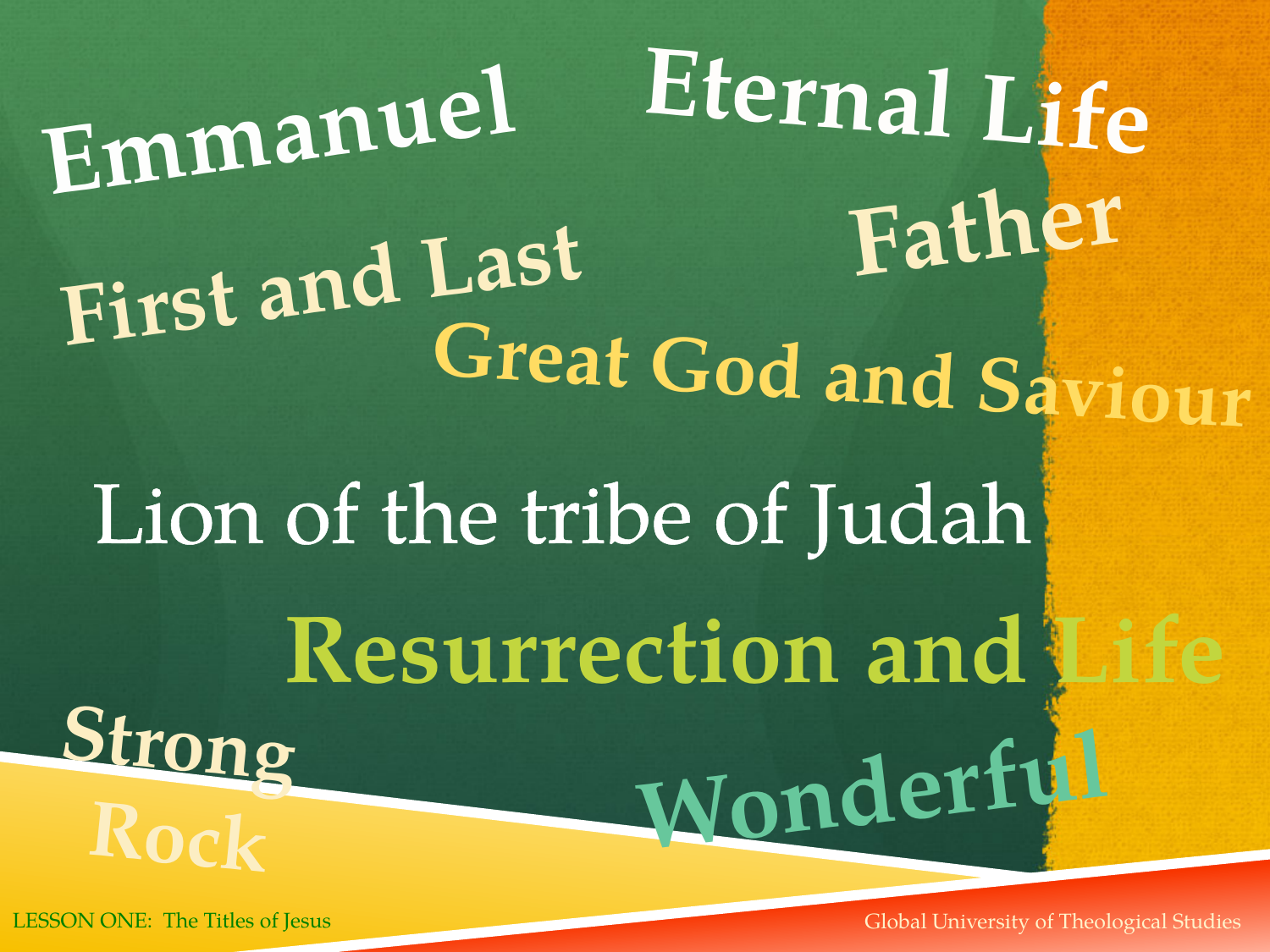

Eternal Life
Emmanuel
Father
First and Last
Great God and Saviour
Lion of the tribe of Judah
Resurrection and Life
Strong
Rock
Global University of Theological Studies
Wonderful
LESSON ONE:  The Titles of Jesus